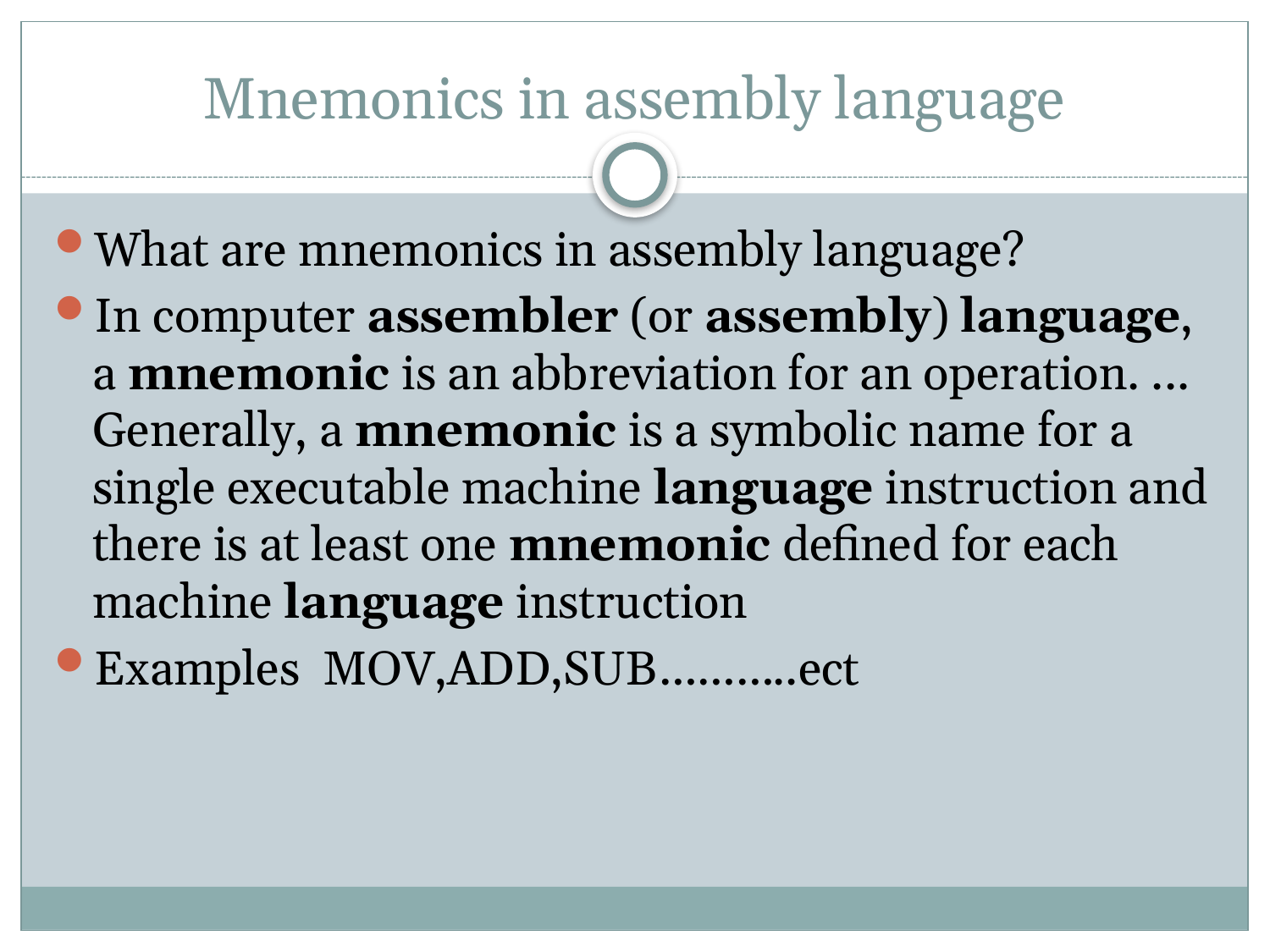

# Mnemonics in assembly language
What are mnemonics in assembly language?
In computer assembler (or assembly) language, a mnemonic is an abbreviation for an operation. ... Generally, a mnemonic is a symbolic name for a single executable machine language instruction and there is at least one mnemonic defined for each machine language instruction
Examples  MOV,ADD,SUB………..ect